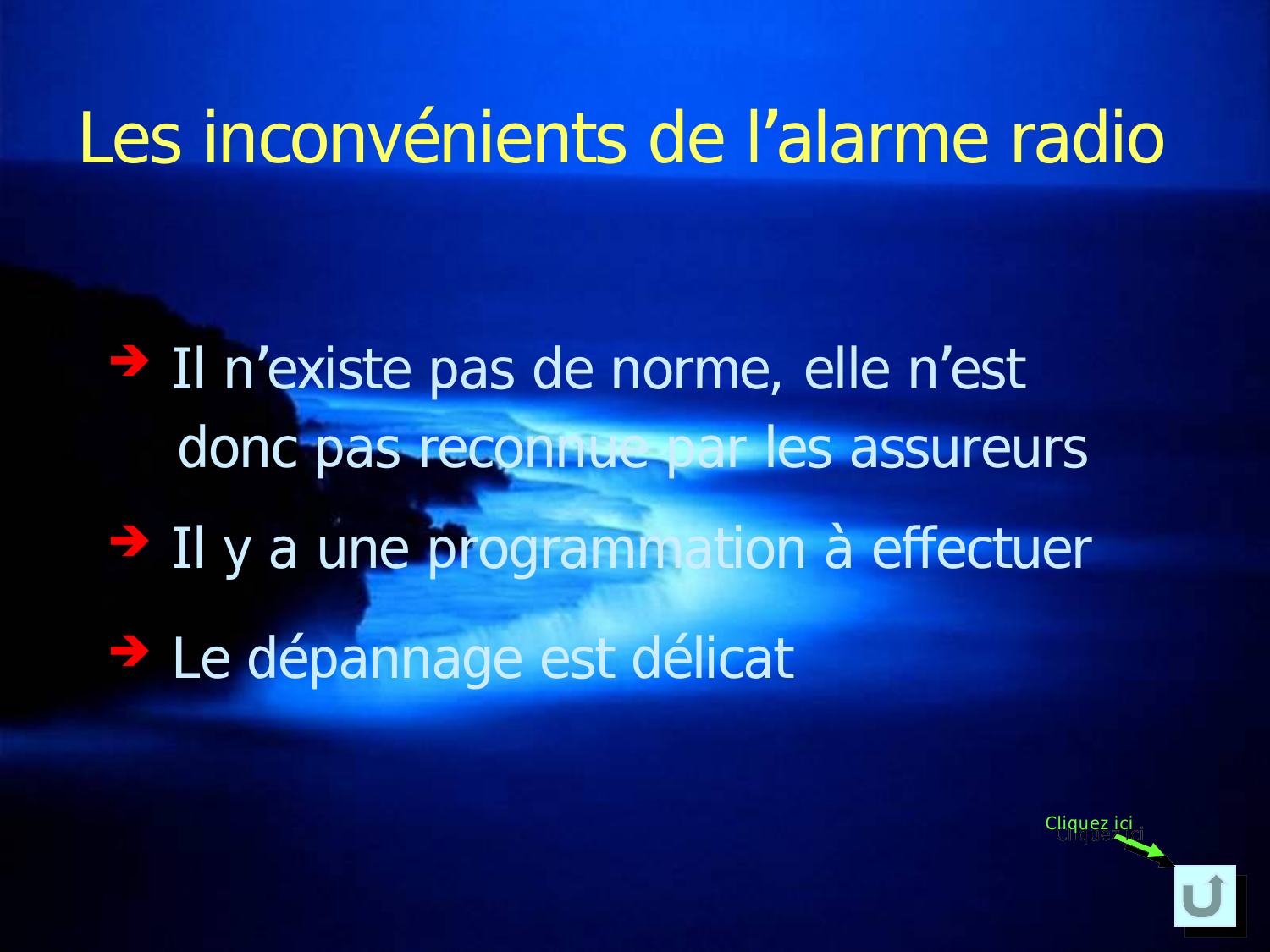

Les inconvénients de l’alarme radio
 Il n’existe pas de norme, elle n’est
    donc pas reconnue par les assureurs

 Il y a une programmation à effectuer
 Le dépannage est délicat
Cliquez ici